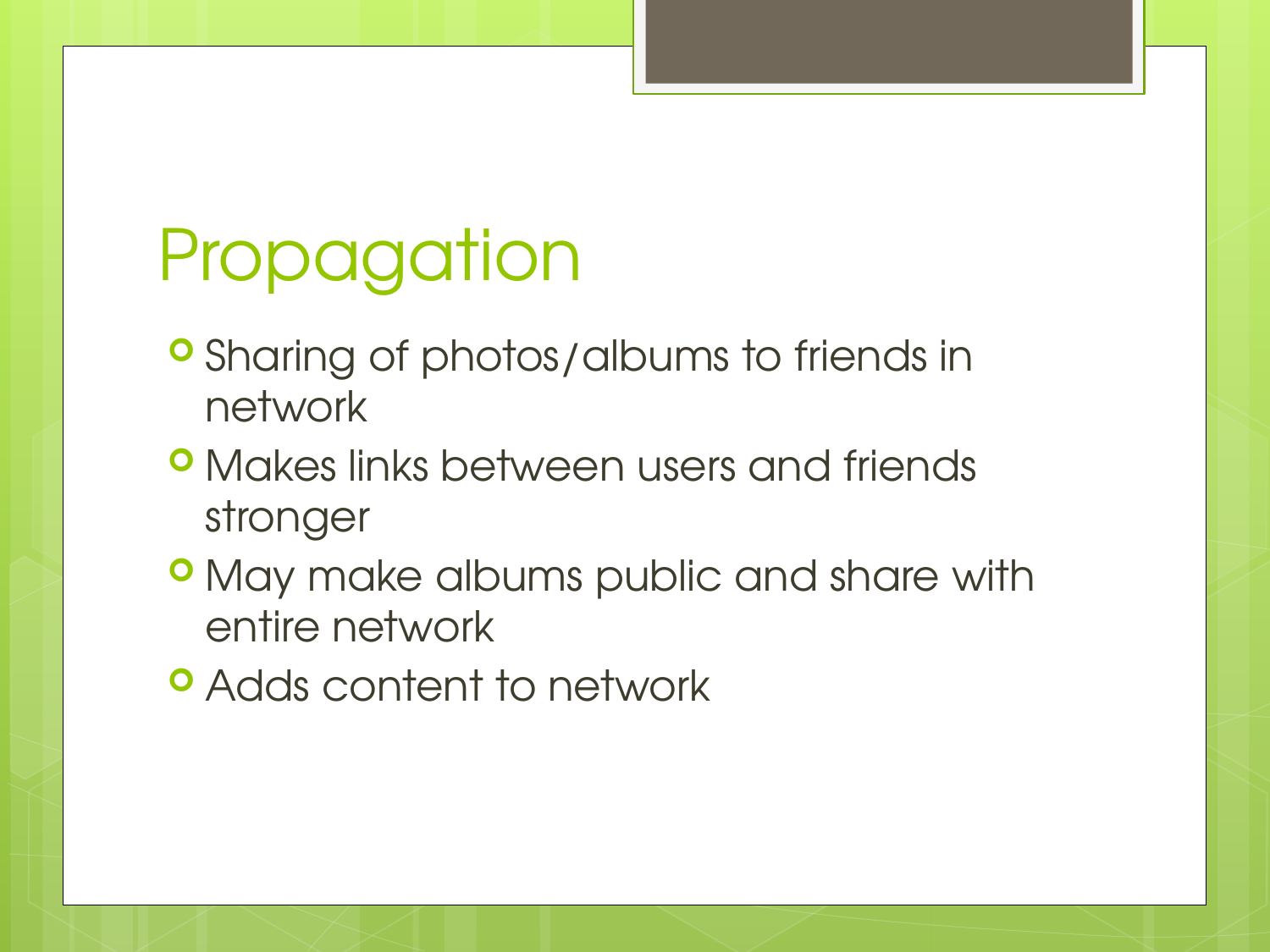

# Propagation
Sharing of photos/albums to friends in network
Makes links between users and friends stronger
May make albums public and share with entire network
Adds content to network